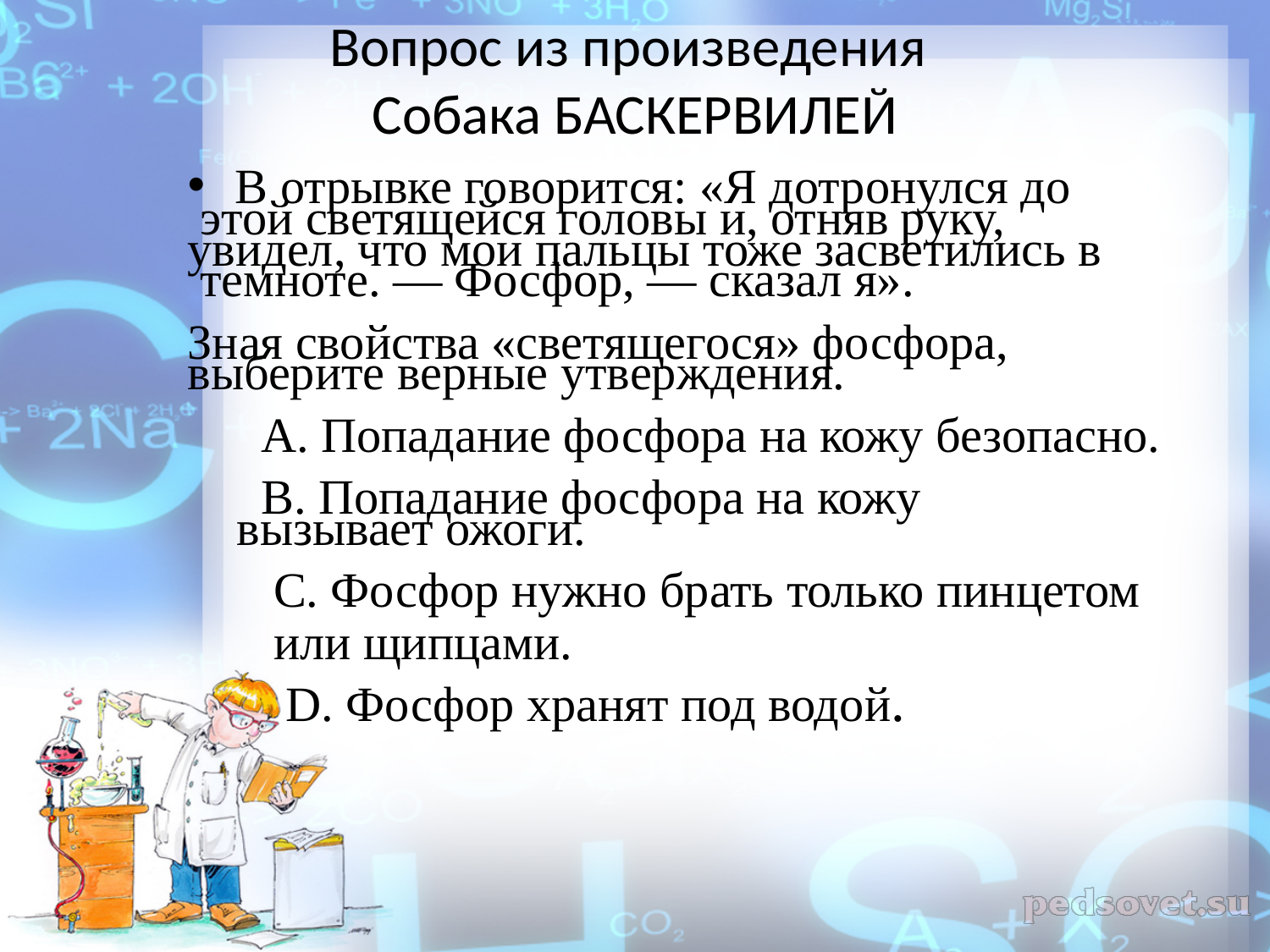

# Вопрос из произведения Собака БАСКЕРВИЛЕЙ
В отрывке говорится: «Я дотронулся до
 этой светящейся головы и, отняв руку,
увидел, что мои пальцы тоже засветились в
 темноте. — Фосфор, — сказал я».

Зная свойства «светящегося» фосфора,
выберите верные утверждения.

      А. Попадание фосфора на кожу безопасно.

      В. Попадание фосфора на кожу
    вызывает ожоги.

       С. Фосфор нужно брать только пинцетом
       или щипцами.

        D. Фосфор хранят под водой.